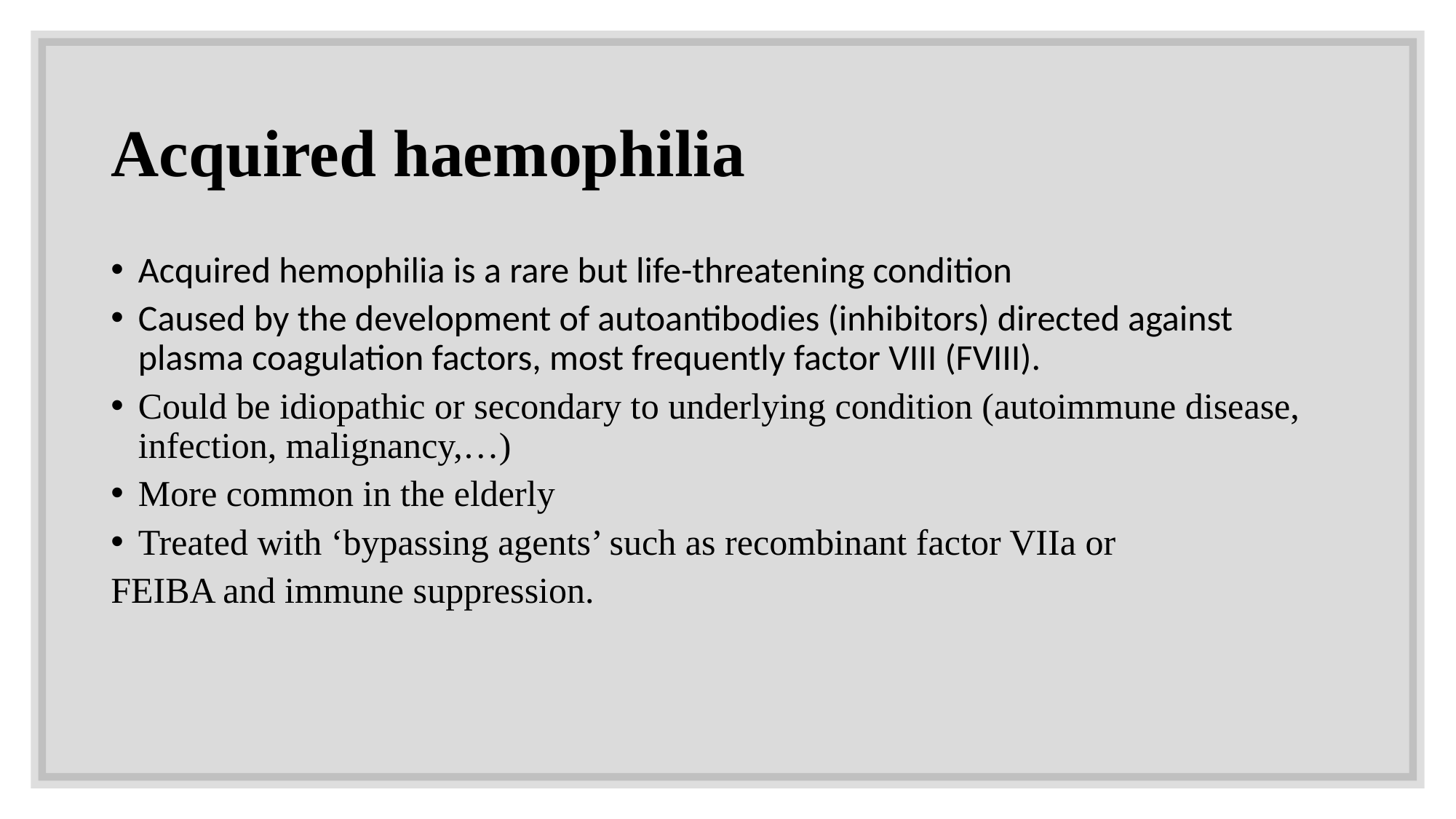

# Acquired haemophilia
Acquired hemophilia is a rare but life-threatening condition
Caused by the development of autoantibodies (inhibitors) directed against plasma coagulation factors, most frequently factor VIII (FVIII).
Could be idiopathic or secondary to underlying condition (autoimmune disease, infection, malignancy,…)
More common in the elderly
Treated with ‘bypassing agents’ such as recombinant factor VIIa or
FEIBA and immune suppression.